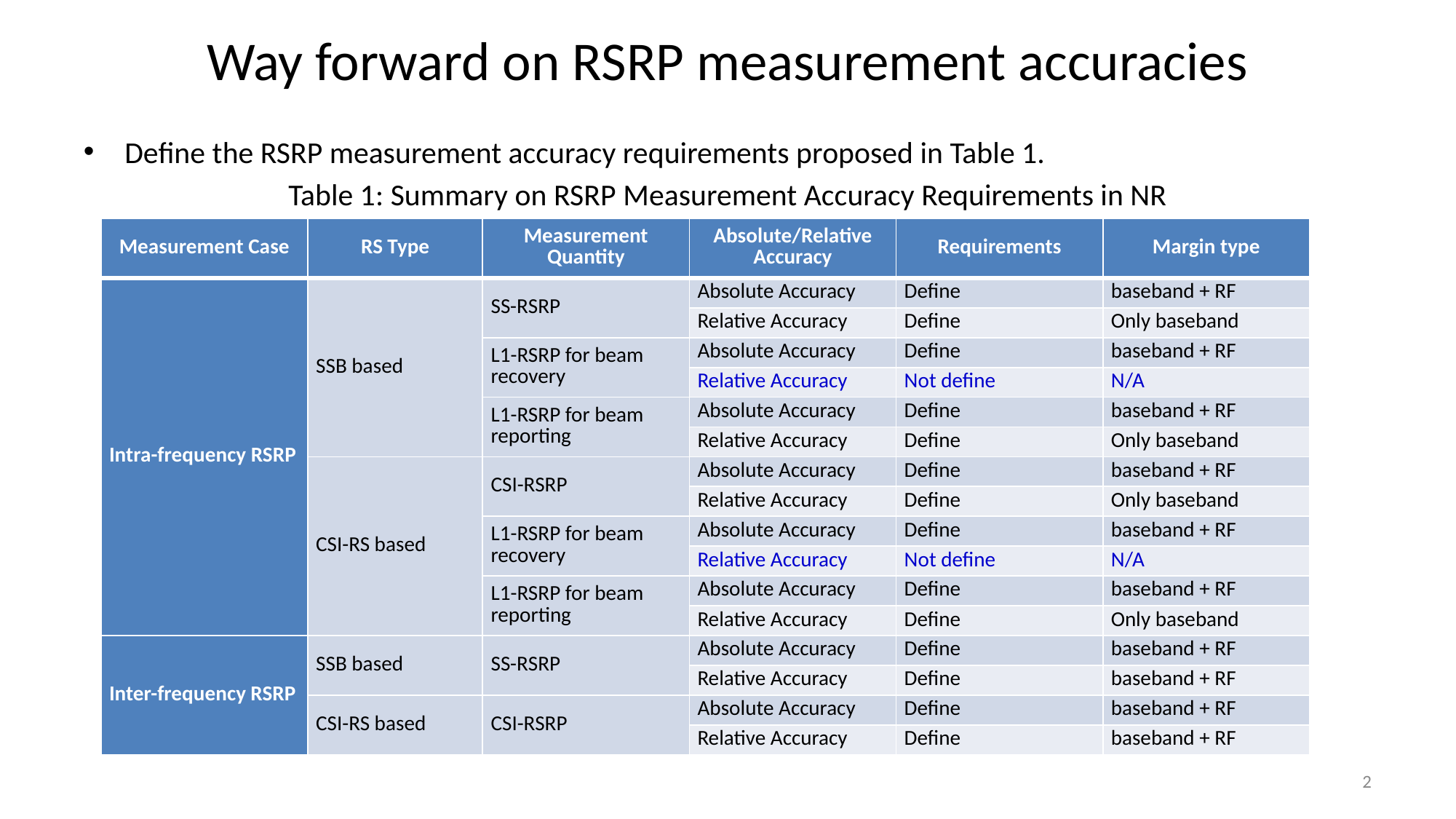

# Way forward on RSRP measurement accuracies
Define the RSRP measurement accuracy requirements proposed in Table 1.
Table 1: Summary on RSRP Measurement Accuracy Requirements in NR

| Measurement Case | RS Type | Measurement Quantity | Absolute/Relative Accuracy | Requirements | Margin type |
| --- | --- | --- | --- | --- | --- |
| Intra-frequency RSRP | SSB based | SS-RSRP | Absolute Accuracy | Define | baseband + RF |
|  |  |  | Relative Accuracy | Define | Only baseband |
|  |  | L1-RSRP for beam recovery | Absolute Accuracy | Define | baseband + RF |
|  |  |  | Relative Accuracy | Not define | N/A |
|  |  | L1-RSRP for beam reporting | Absolute Accuracy | Define | baseband + RF |
|  |  |  | Relative Accuracy | Define | Only baseband |
|  | CSI-RS based | CSI-RSRP | Absolute Accuracy | Define | baseband + RF |
|  |  |  | Relative Accuracy | Define | Only baseband |
|  |  | L1-RSRP for beam recovery | Absolute Accuracy | Define | baseband + RF |
|  |  |  | Relative Accuracy | Not define | N/A |
|  |  | L1-RSRP for beam reporting | Absolute Accuracy | Define | baseband + RF |
|  |  |  | Relative Accuracy | Define | Only baseband |
| Inter-frequency RSRP | SSB based | SS-RSRP | Absolute Accuracy | Define | baseband + RF |
|  |  |  | Relative Accuracy | Define | baseband + RF |
|  | CSI-RS based | CSI-RSRP | Absolute Accuracy | Define | baseband + RF |
|  |  |  | Relative Accuracy | Define | baseband + RF |
2